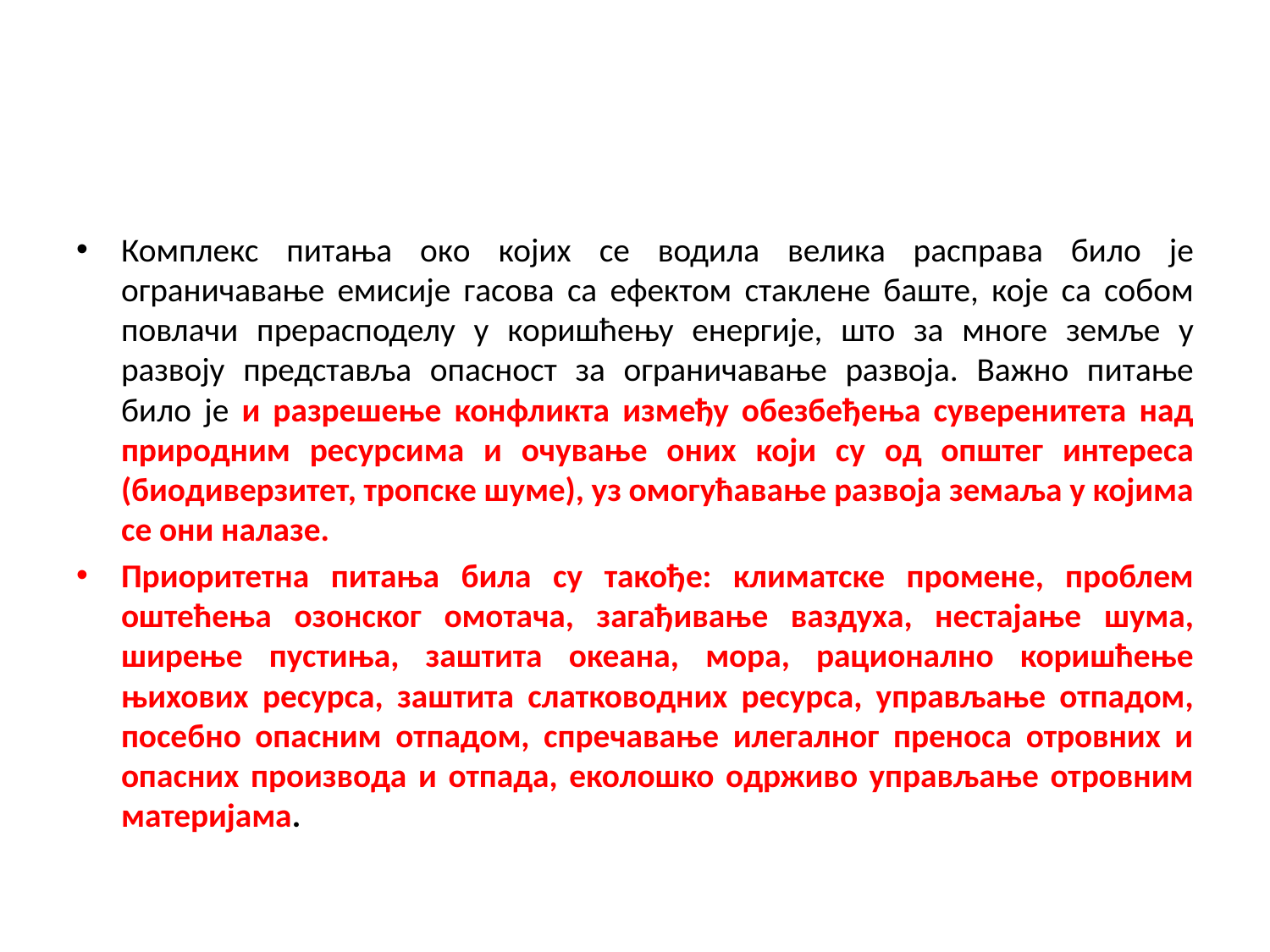

#
Комплекс питања око којих се водила велика расправа било је ограничавање емисије гасова са ефектом стаклене баште, које са собом повлачи прерасподелу у коришћењу енергије, што за многе земље у развоју представља опасност за ограничавање развоја. Важно питање било је и разрешење конфликта између обезбеђења суверенитета над природним ресурсима и очување оних који су од општег интереса (биодиверзитет, тропске шуме), уз омогућавање развоја земаља у којима се они налазе.
Приоритетна питања била су такође: климатске промене, проблем оштећења озонског омотача, загађивање ваздуха, нестајање шума, ширење пустиња, заштита океана, мора, рационално коришћење њихових ресурса, заштита слатководних ресурса, управљање отпадом, посебно опасним отпадом, спречавање илегалног преноса отровних и опасних производа и отпада, еколошко одрживо управљање отровним материјама.